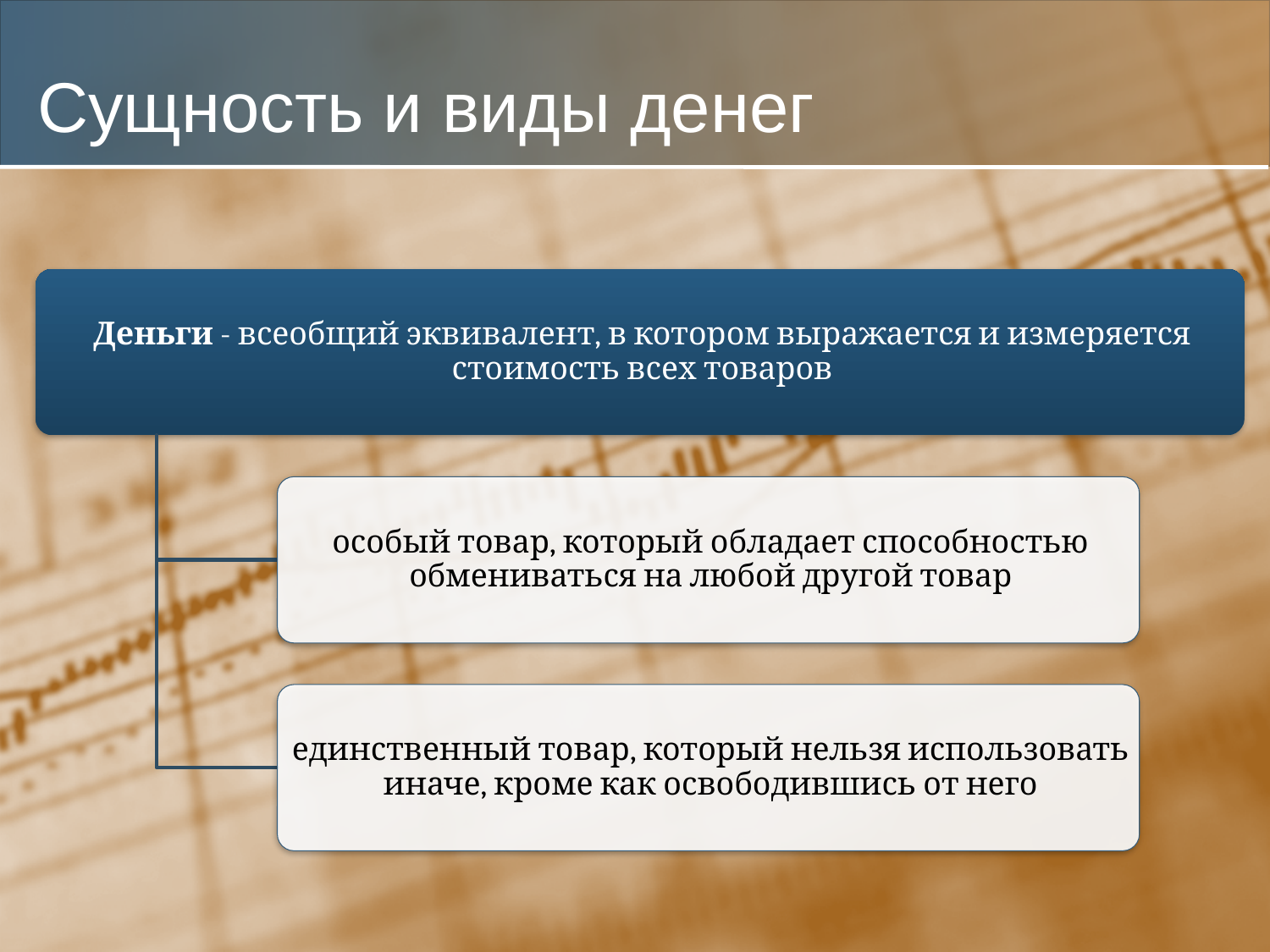

# Сущность и виды денег
Деньги - всеобщий эквивалент, в котором выражается и измеряется стоимость всех товаров
особый товар, который обладает способностью обмениваться на любой другой товар
единственный товар, который нельзя использовать иначе, кроме как освободившись от него